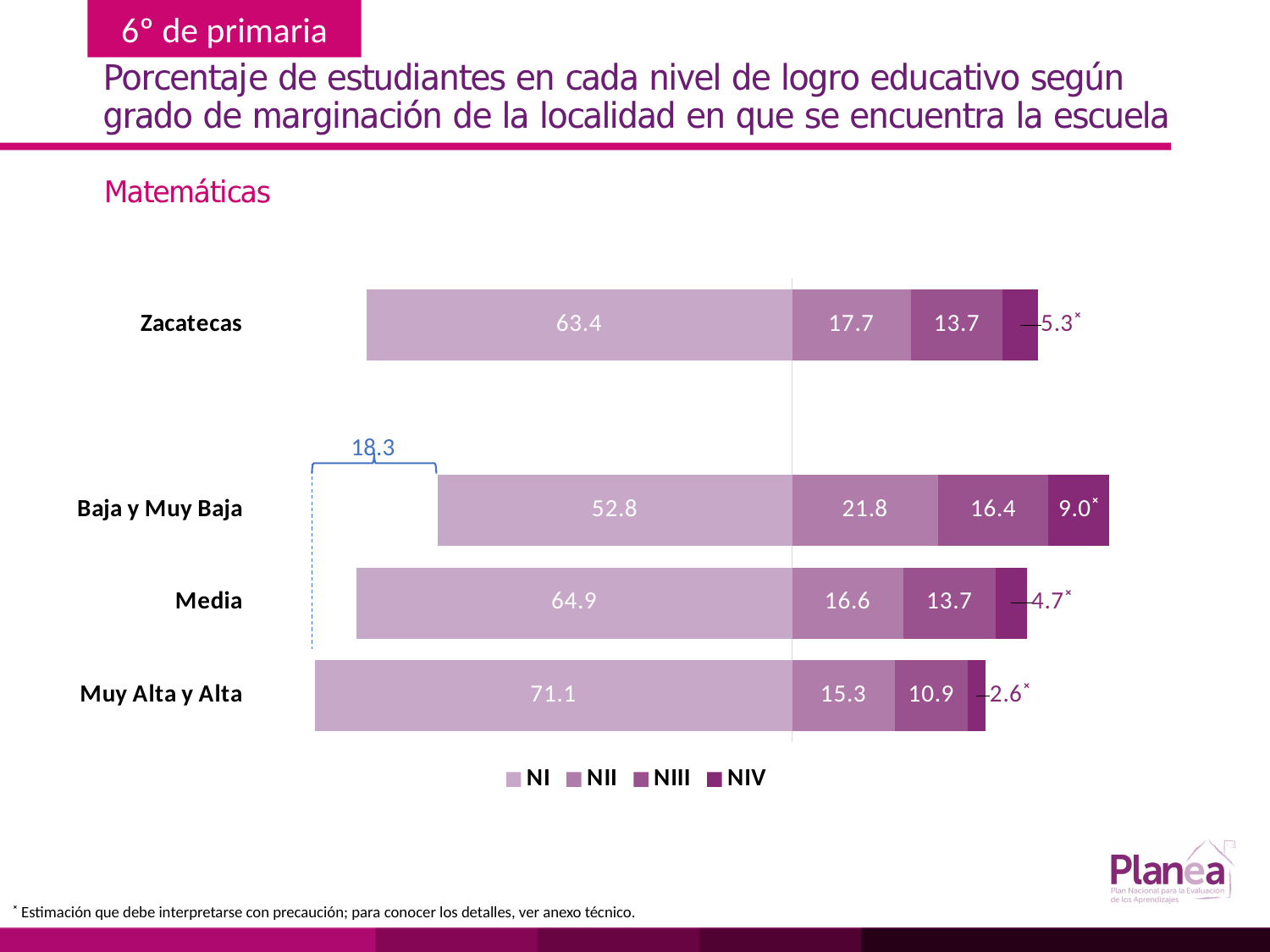

# Porcentaje de estudiantes en cada nivel de logro educativo según grado de marginación de la localidad en que se encuentra la escuela

Matemáticas

### Chart

| Category |  |  |  |  |
|---|---|---|---|---|
| Muy Alta y Alta | -71.1 | 15.3 | 10.9 | 2.6 |
| Media | -64.9 | 16.6 | 13.7 | 4.7 |
| Baja y Muy Baja | -52.8 | 21.8 | 16.4 | 9.0 |
|  | None | None | None | None |
| Zacatecas | -63.4 | 17.7 | 13.7 | 5.3 |
18.3
˟ Estimación que debe interpretarse con precaución; para conocer los detalles, ver anexo técnico.